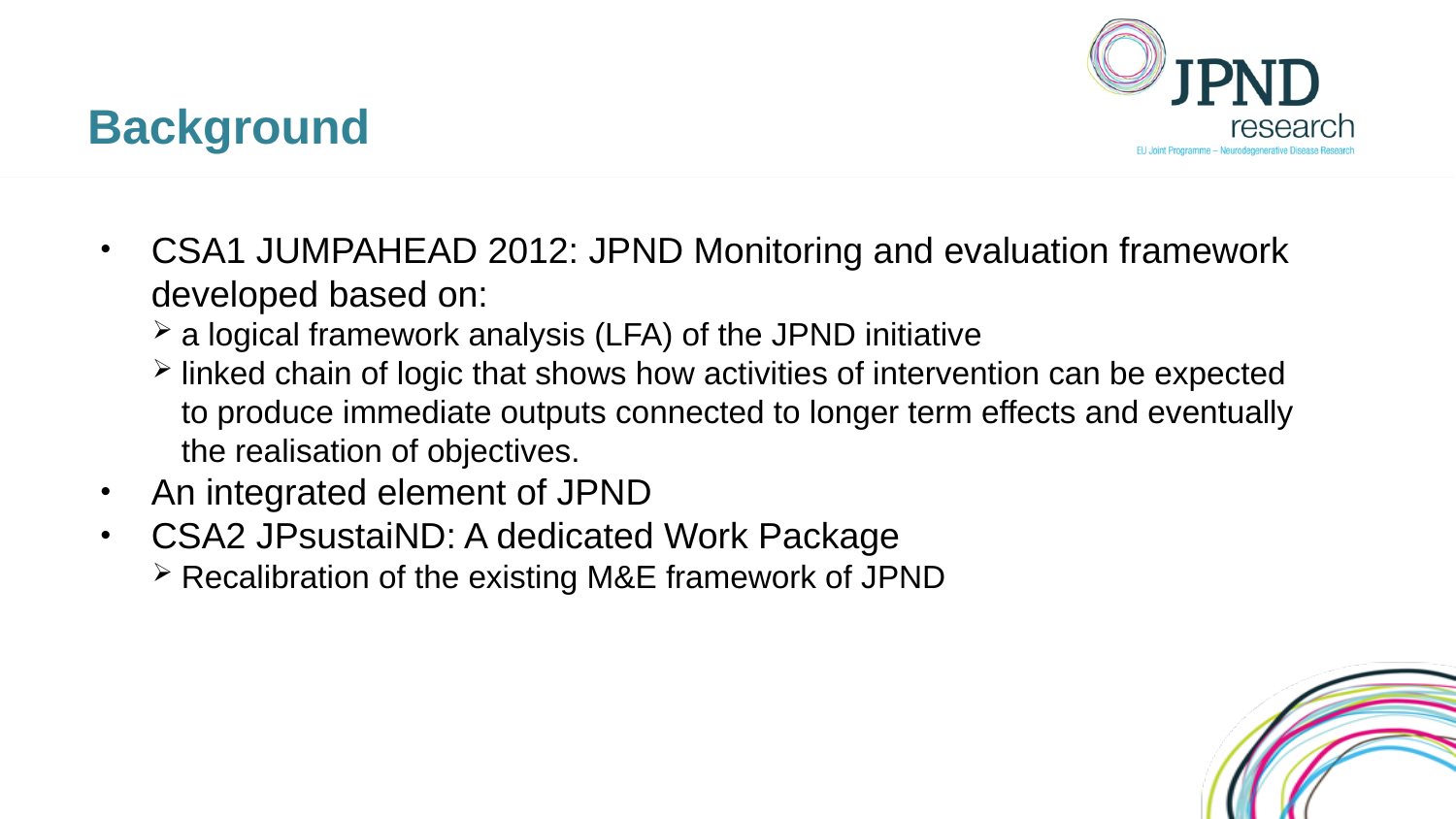

# Background
CSA1 JUMPAHEAD 2012: JPND Monitoring and evaluation framework developed based on:
a logical framework analysis (LFA) of the JPND initiative
linked chain of logic that shows how activities of intervention can be expected to produce immediate outputs connected to longer term effects and eventually the realisation of objectives.
An integrated element of JPND
CSA2 JPsustaiND: A dedicated Work Package
Recalibration of the existing M&E framework of JPND